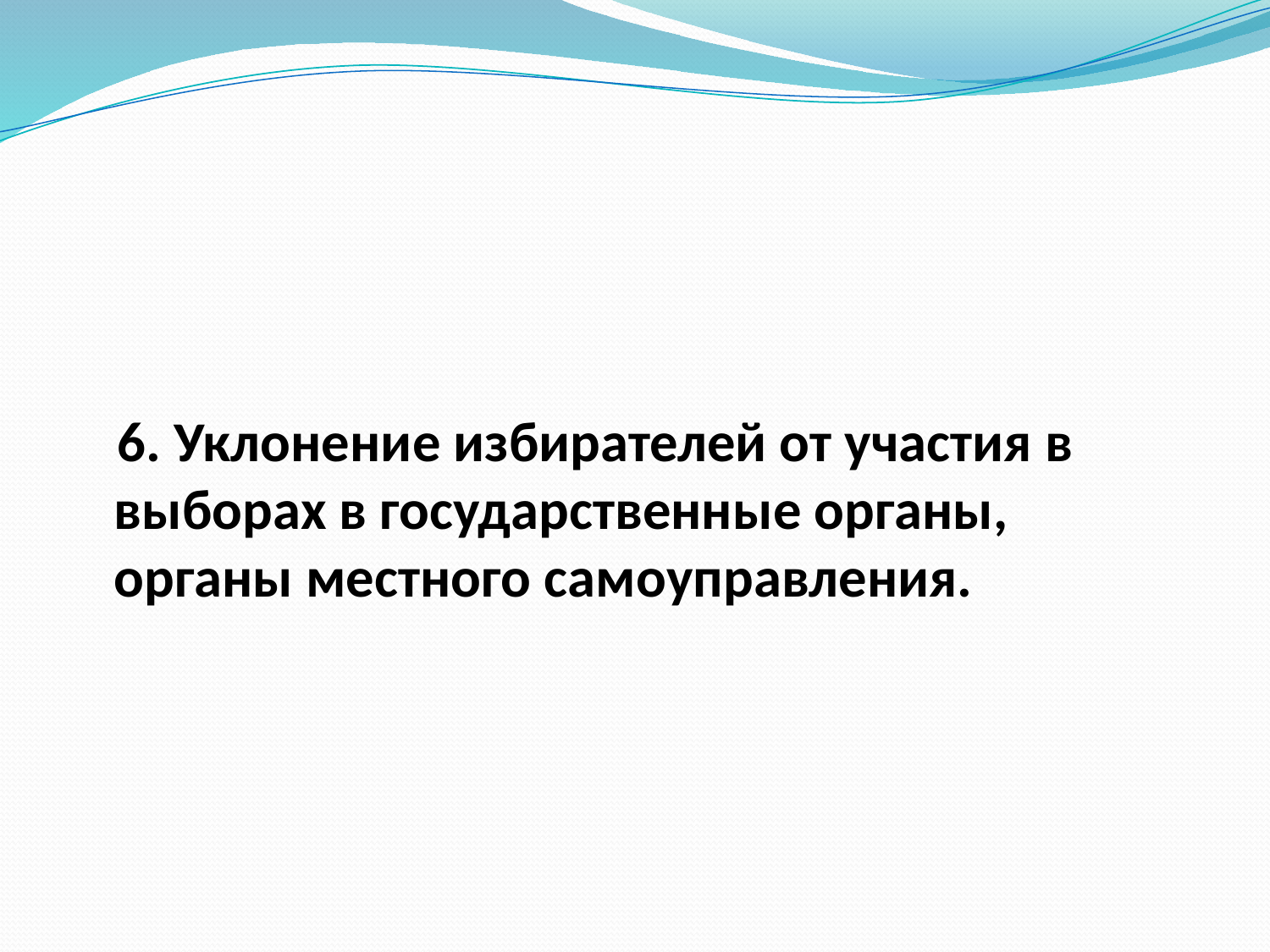

#

    6. Уклонение избирателей от участия в выборах в государственные органы, органы местного самоуправления.